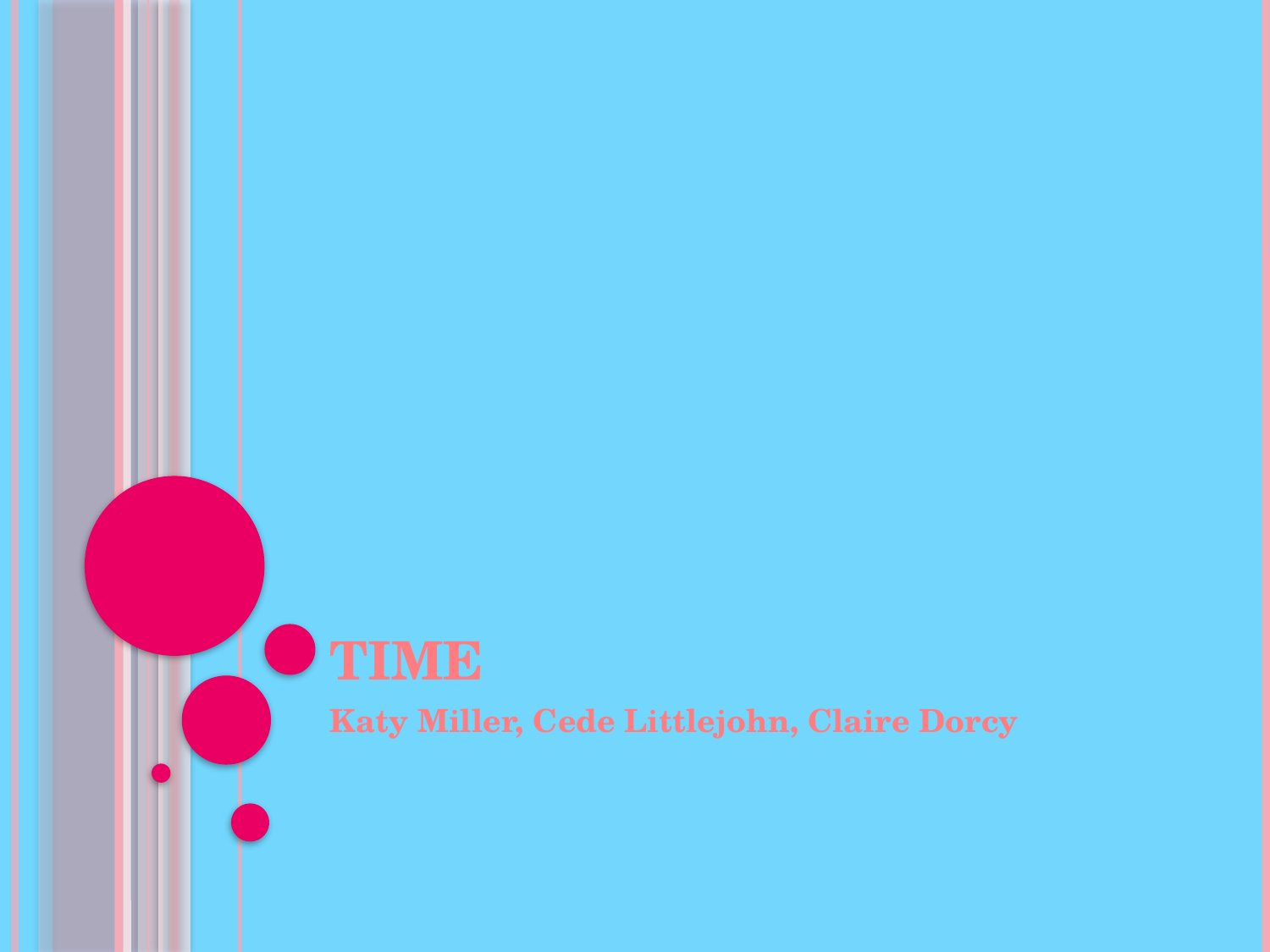

# Time
Katy Miller, Cede Littlejohn, Claire Dorcy